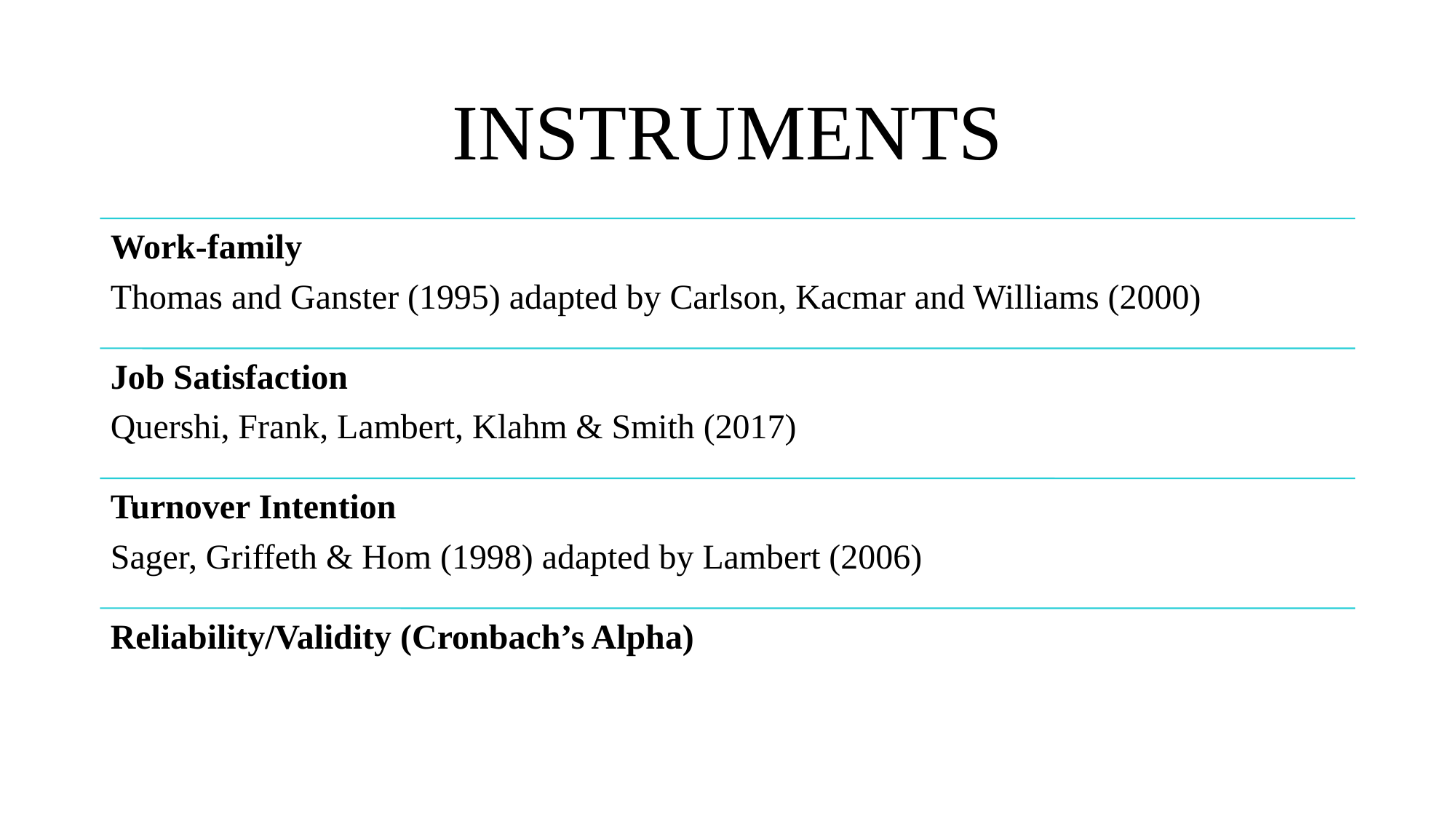

# INSTRUMENTS
Work-family
Thomas and Ganster (1995) adapted by Carlson, Kacmar and Williams (2000)
Job Satisfaction
Quershi, Frank, Lambert, Klahm & Smith (2017)
Turnover Intention
Sager, Griffeth & Hom (1998) adapted by Lambert (2006)
Reliability/Validity (Cronbach’s Alpha)